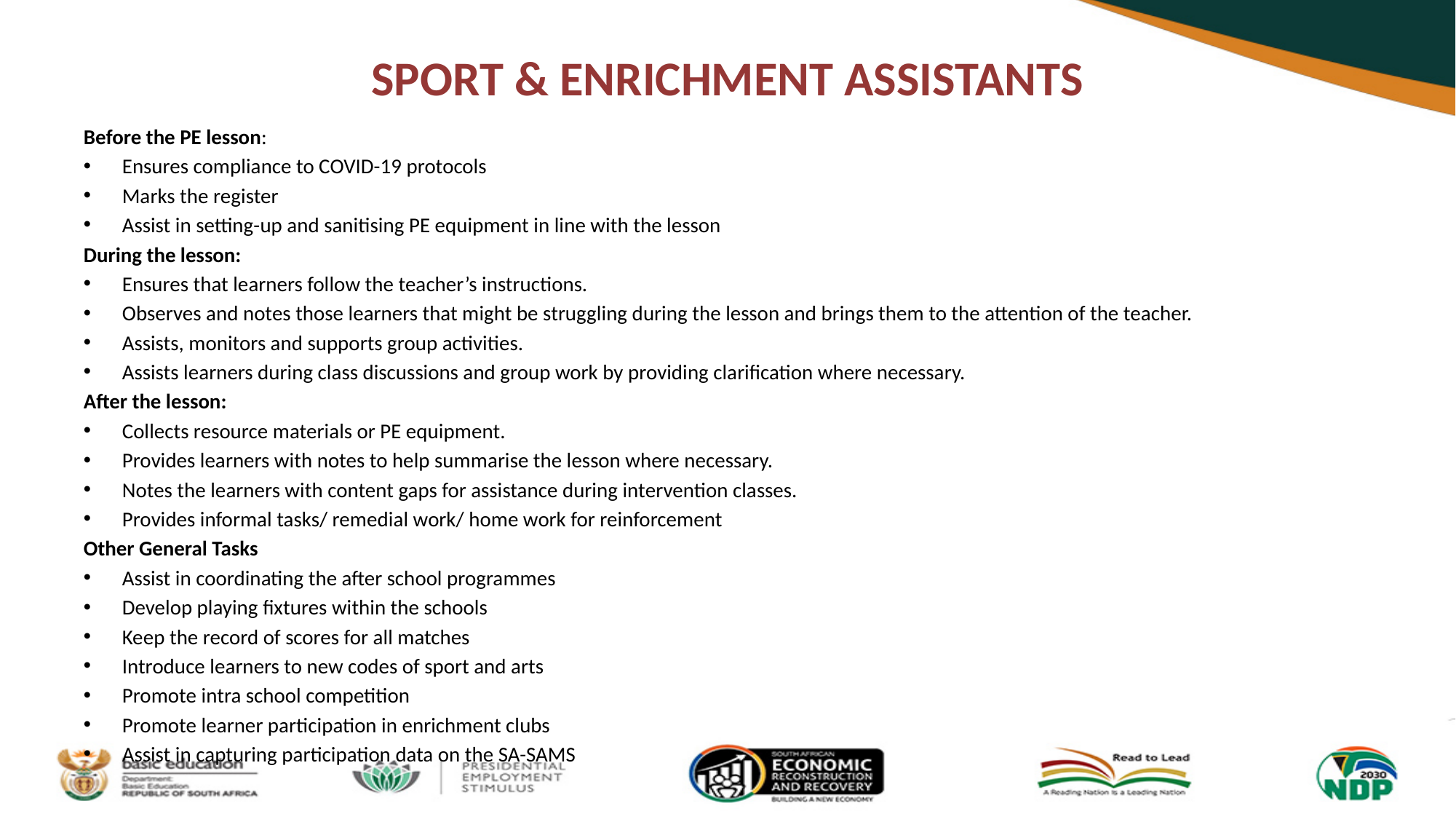

# SPORT & ENRICHMENT ASSISTANTS
Before the PE lesson:
Ensures compliance to COVID-19 protocols
Marks the register
Assist in setting-up and sanitising PE equipment in line with the lesson
During the lesson:
Ensures that learners follow the teacher’s instructions.
Observes and notes those learners that might be struggling during the lesson and brings them to the attention of the teacher.
Assists, monitors and supports group activities.
Assists learners during class discussions and group work by providing clarification where necessary.
After the lesson:
Collects resource materials or PE equipment.
Provides learners with notes to help summarise the lesson where necessary.
Notes the learners with content gaps for assistance during intervention classes.
Provides informal tasks/ remedial work/ home work for reinforcement
Other General Tasks
Assist in coordinating the after school programmes
Develop playing fixtures within the schools
Keep the record of scores for all matches
Introduce learners to new codes of sport and arts
Promote intra school competition
Promote learner participation in enrichment clubs
Assist in capturing participation data on the SA-SAMS